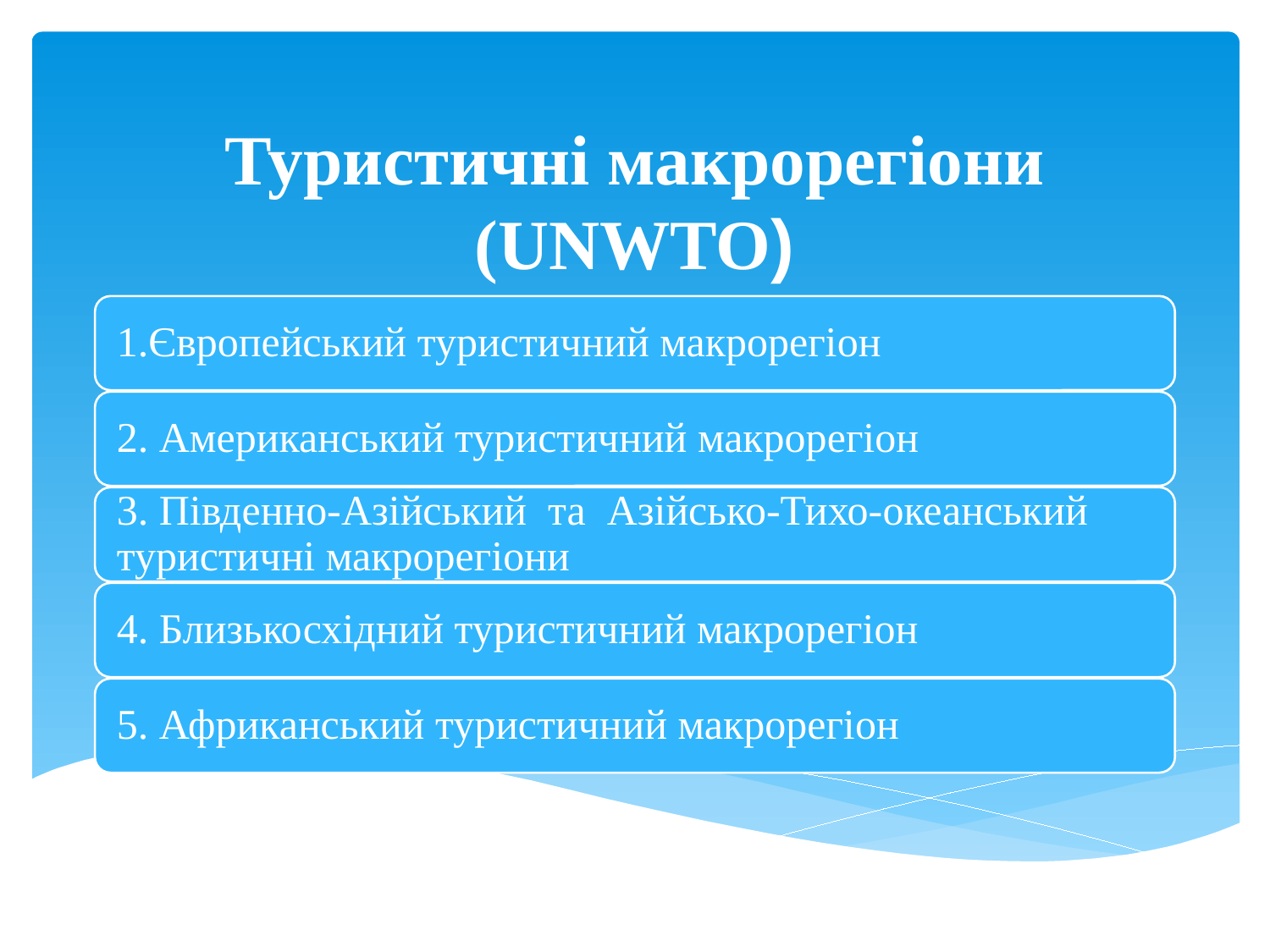

# Туристичні макрорегіони (UNWTO)
1.Європейський туристичний макрорегіон
2. Американський туристичний макрорегіон
3. Південно-Азійський  та  Азійсько-Тихо-океанський  туристичні макрорегіони
4. Близькосхідний туристичний макрорегіон
5. Африканський туристичний макрорегіон